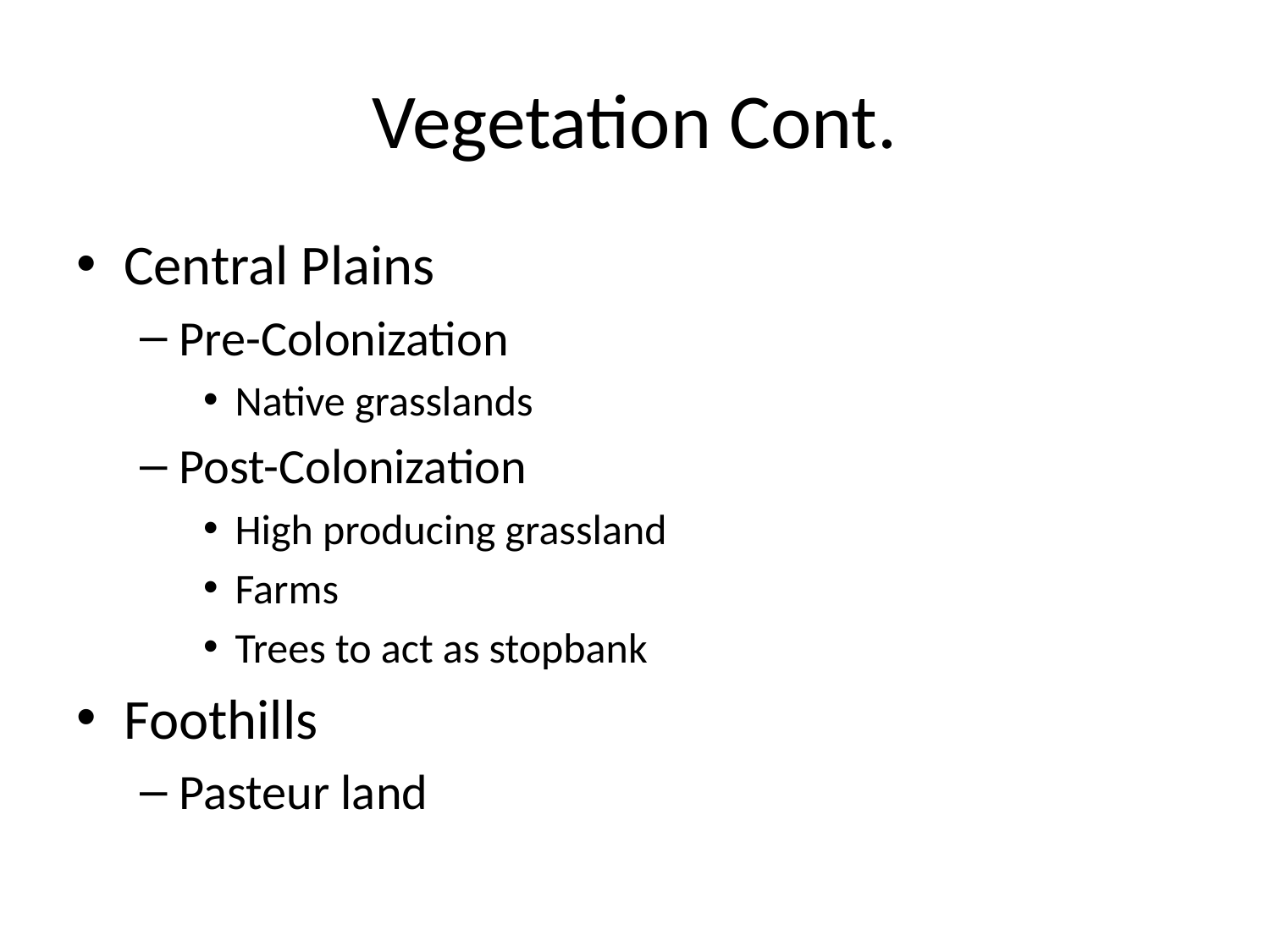

# Vegetation Cont.
Central Plains
Pre-Colonization
Native grasslands
Post-Colonization
High producing grassland
Farms
Trees to act as stopbank
Foothills
Pasteur land